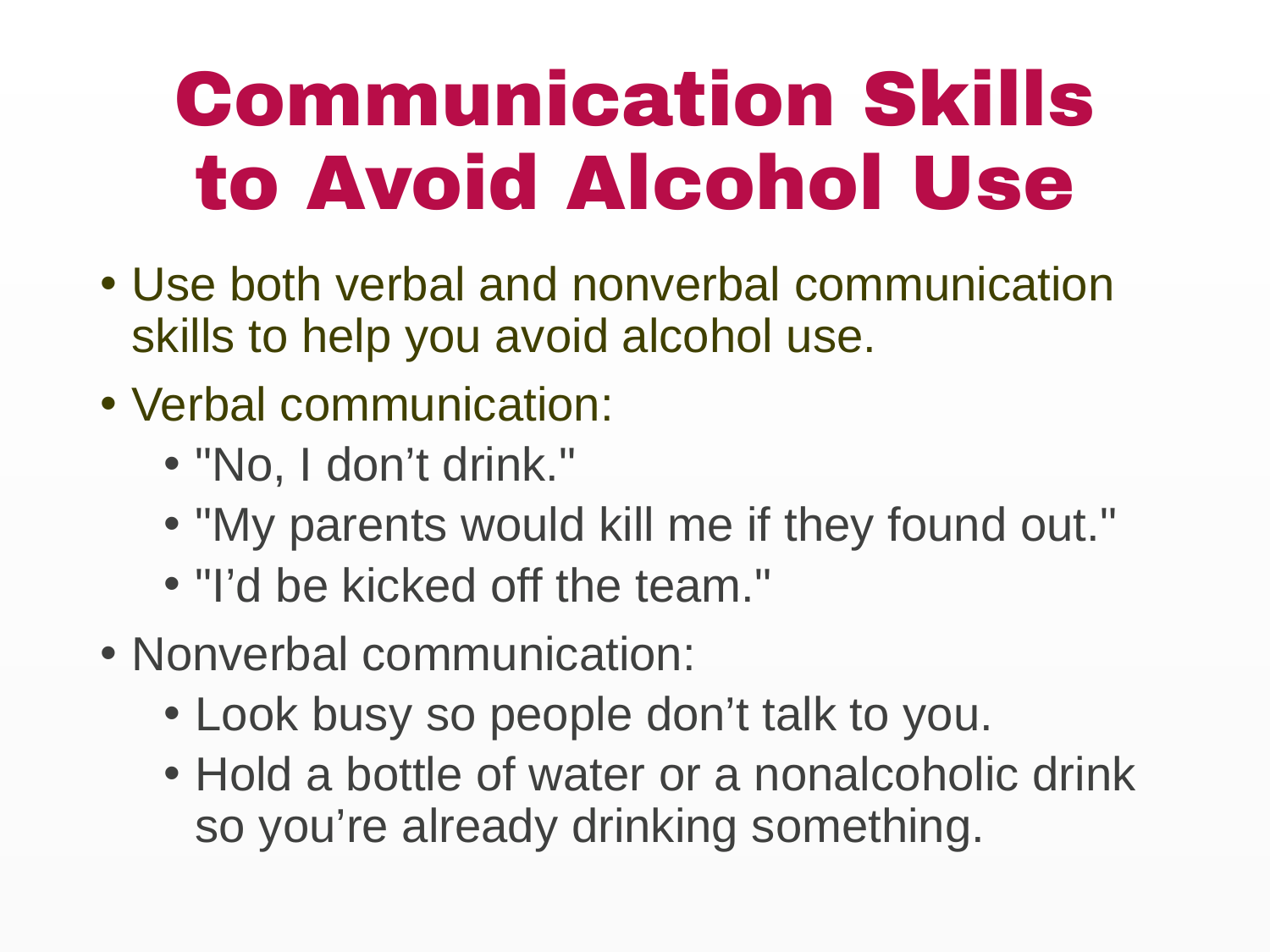

# Communication Skills to Avoid Alcohol Use
Use both verbal and nonverbal communication skills to help you avoid alcohol use.
Verbal communication:
"No, I don’t drink."
"My parents would kill me if they found out."
"I’d be kicked off the team."
Nonverbal communication:
Look busy so people don’t talk to you.
Hold a bottle of water or a nonalcoholic drink so you’re already drinking something.